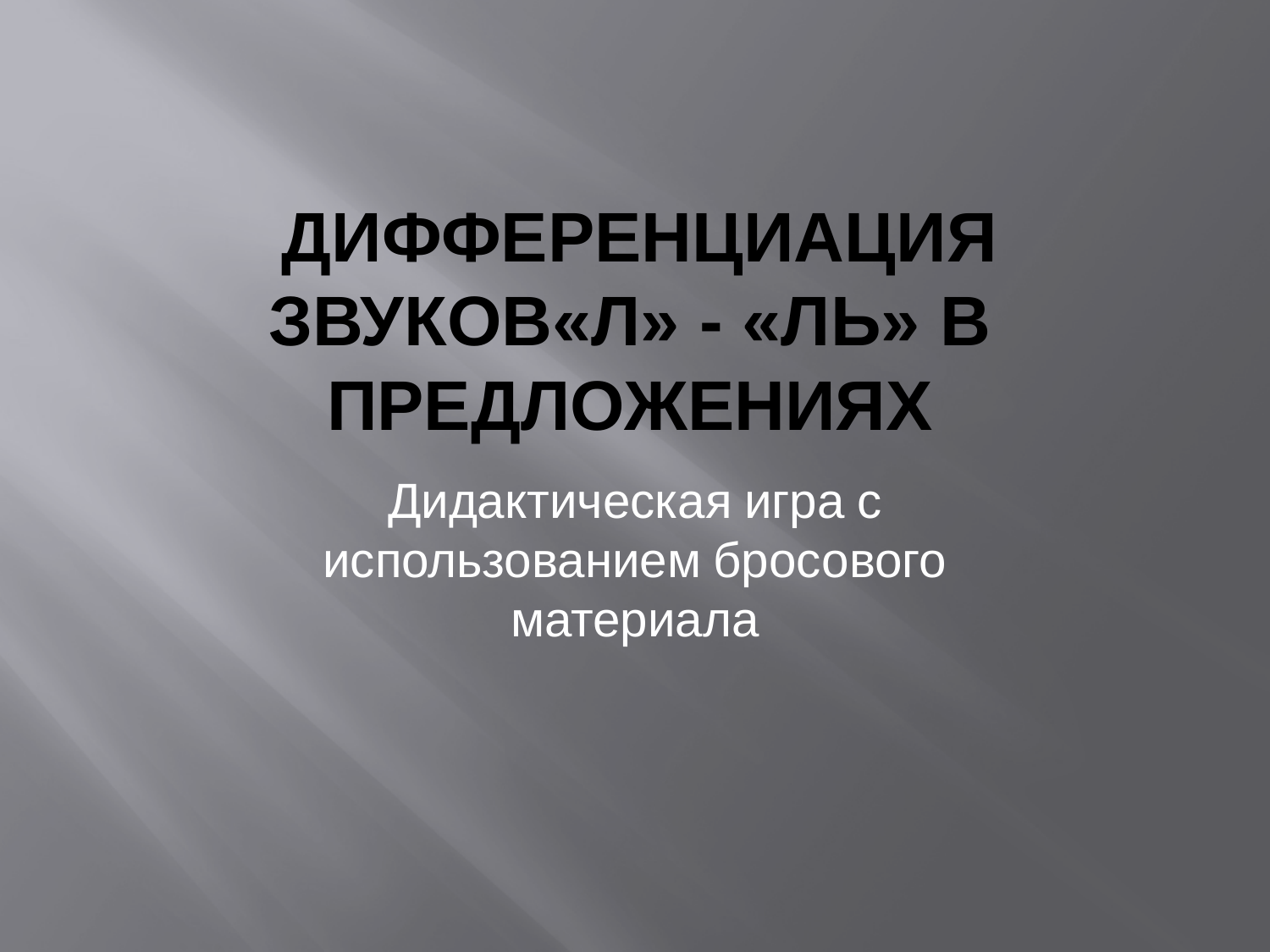

# дифференциация звуков«Л» - «Ль» в предложениях
Дидактическая игра с использованием бросового материала